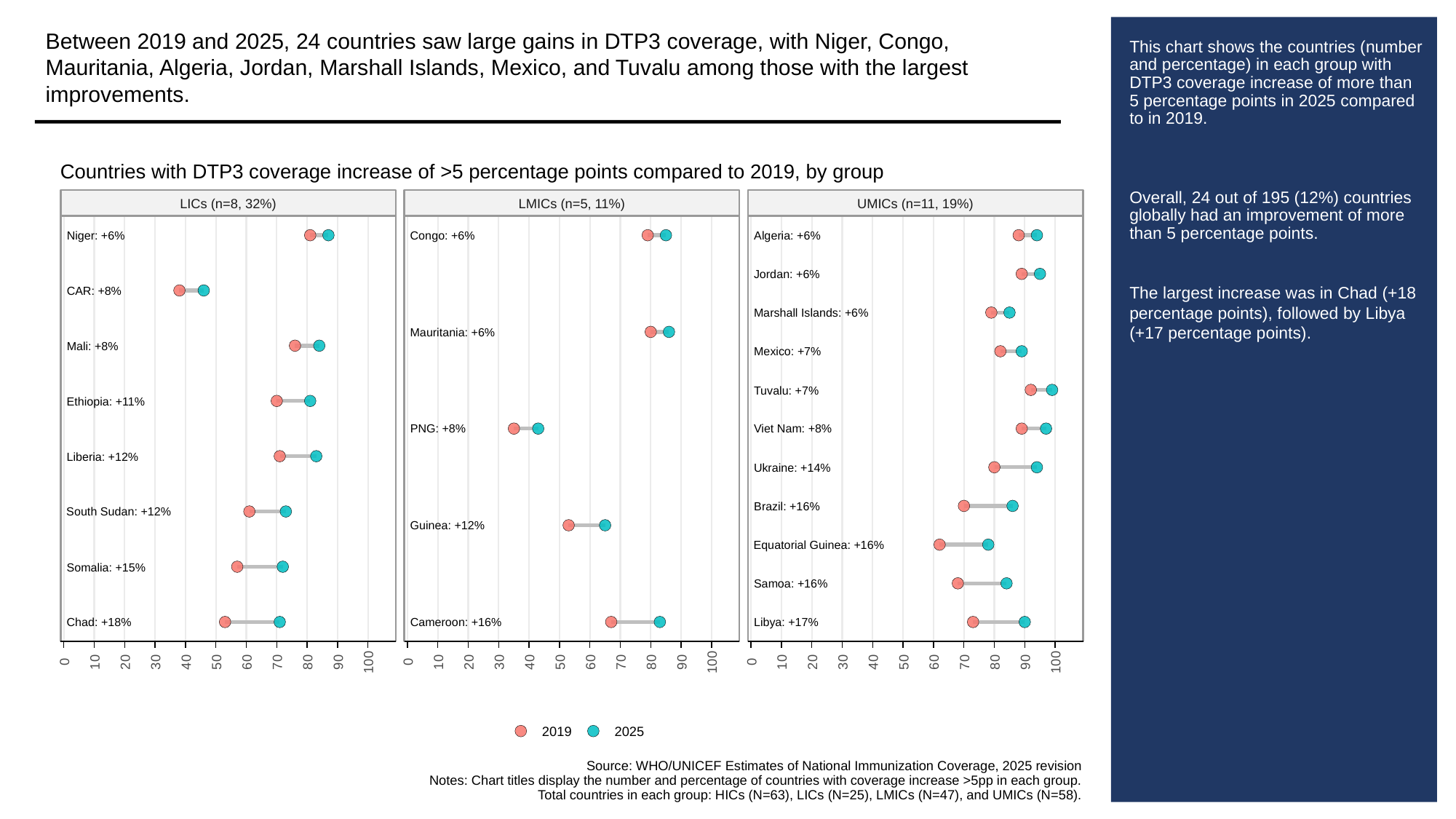

Between 2019 and 2025, 24 countries saw large gains in DTP3 coverage, with Niger, Congo, Mauritania, Algeria, Jordan, Marshall Islands, Mexico, and Tuvalu among those with the largest improvements.
# This chart shows the countries (number and percentage) in each group with DTP3 coverage increase of more than 5 percentage points in 2025 compared to in 2019.

Overall, 24 out of 195 (12%) countries globally had an improvement of more than 5 percentage points.

The largest increase was in Chad (+18 percentage points), followed by Libya (+17 percentage points).

Countries with DTP3 coverage increase of >5 percentage points compared to 2019, by group

LICs (n=8, 32%)
LMICs (n=5, 11%)
UMICs (n=11, 19%)

Niger: +6%
Congo: +6%
Algeria: +6%

Jordan: +6%

CAR: +8%

Marshall Islands: +6%

Mauritania: +6%

Mali: +8%

Mexico: +7%

Tuvalu: +7%

Ethiopia: +11%

PNG: +8%
Viet Nam: +8%

Liberia: +12%

Ukraine: +14%

Brazil: +16%

South Sudan: +12%

Guinea: +12%

Equatorial Guinea: +16%

Somalia: +15%

Samoa: +16%

Chad: +18%
Cameroon: +16%
Libya: +17%

0
10
20
30
40
50
60
70
80
90
100
0
10
20
30
40
50
60
70
80
90
100
0
10
20
30
40
50
60
70
80
90
100

2019
2025
Source: WHO/UNICEF Estimates of National Immunization Coverage, 2025 revision
Notes: Chart titles display the number and percentage of countries with coverage increase >5pp in each group.
Total countries in each group: HICs (N=63), LICs (N=25), LMICs (N=47), and UMICs (N=58).